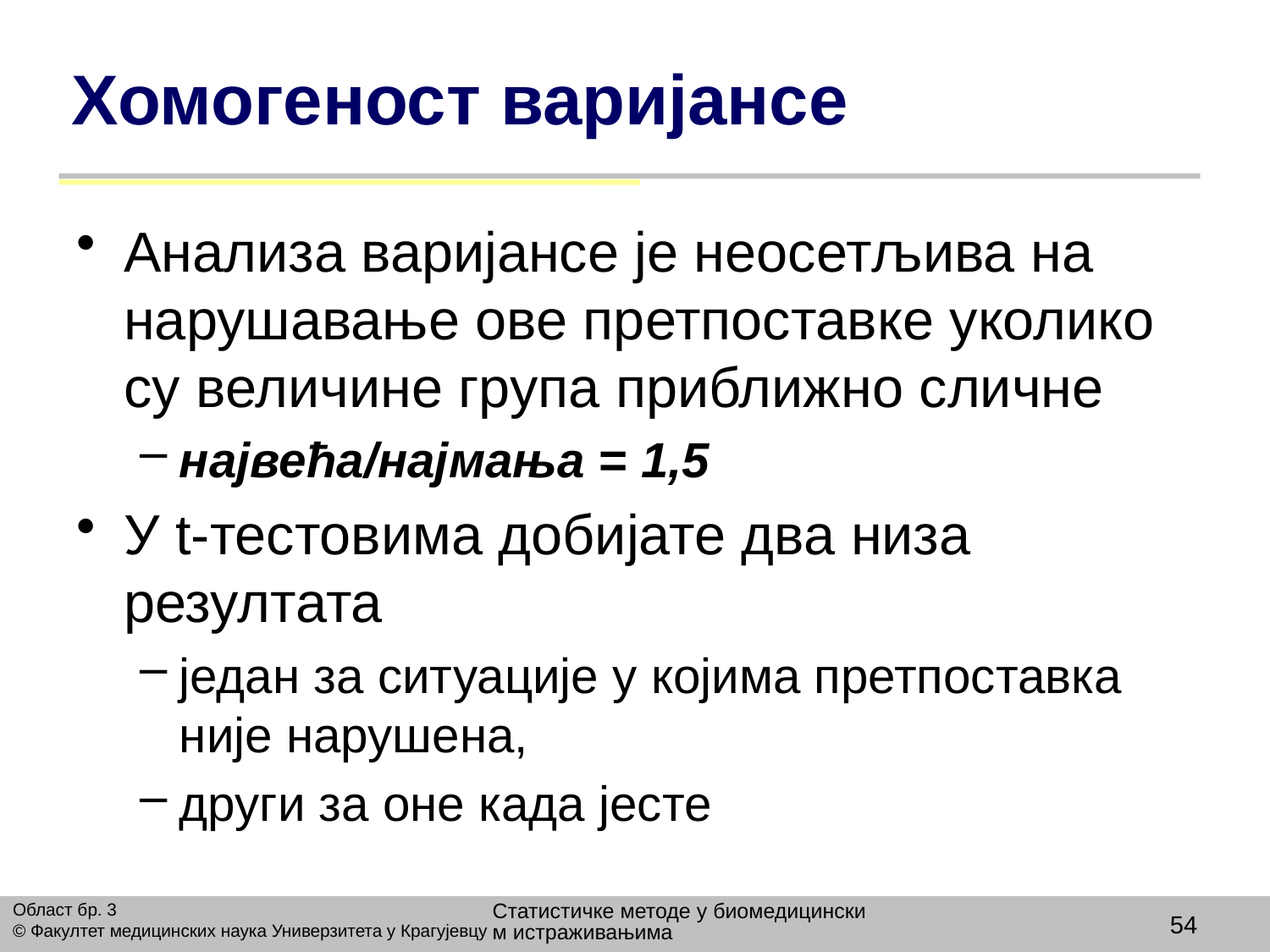

# Хомогеност варијансе
Анализа варијансе је неосетљива на нарушавање ове претпоставке уколико су величине група приближно сличне
највећа/најмања = 1,5
У t-тестовима добијате два низа резултата
један за ситуације у којима претпоставка није нарушена,
други за оне када јесте
Статистичке методе у биомедицинским истраживањима
Област бр. 3
© Факултет медицинских наука Универзитета у Крагујевцу
54